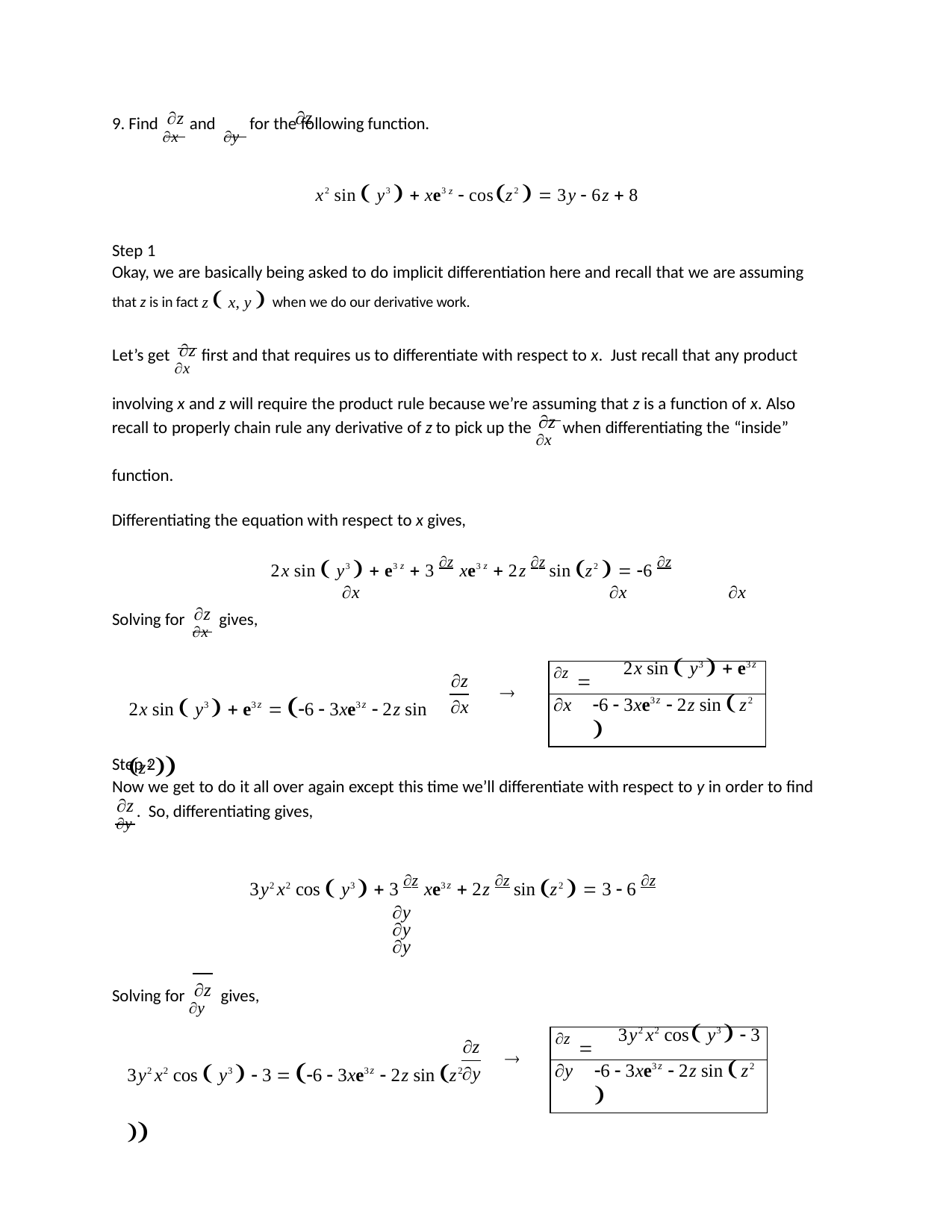

∂z	∂z
9. Find ∂x and ∂y for the following function.
x2  sin ( y3 ) + xe3 z  − cos(z2 ) = 3y − 6z + 8
Step 1
Okay, we are basically being asked to do implicit differentiation here and recall that we are assuming  that z is in fact z ( x, y ) when we do our derivative work.

∂z
Let’s get ∂x first and that requires us to differentiate with respect to x. Just recall that any product
involving x and z will require the product rule because we’re assuming that z is a function of x. Also
∂z
recall to properly chain rule any derivative of z to pick up the ∂x when differentiating the “inside”
function.

Differentiating the equation with respect to x gives,

2x sin ( y3 ) + e3 z  + 3 ∂z xe3 z  + 2z ∂z sin (z2 ) = −6 ∂z
∂x	∂x	∂x

∂z
Solving for  ∂x gives,
2x sin ( y3 ) + e3z  = (−6 − 3xe3z  − 2z sin (z2 ))

| ∂z 2x sin ( y3 ) + e3z = |  |
| --- | --- |
| ∂x | −6 − 3xe3z − 2z sin (z2 ) |
∂z
∂x
→

Step 2
Now we get to do it all over again except this time we’ll differentiate with respect to y in order to find
∂z
∂y . So, differentiating gives,

3y2 x2  cos ( y3 ) + 3 ∂z xe3z  + 2z ∂z sin (z2 ) = 3 − 6 ∂z
∂y	∂y	∂y

∂z
Solving for ∂y gives,

| ∂z 3y2 x2 cos( y3 ) − 3 = |  |
| --- | --- |
| ∂y | −6 − 3xe3z − 2z sin (z2 ) |
∂z
∂y
3y2 x2  cos ( y3 ) − 3 = (−6 − 3xe3z  − 2z sin (z2 ))
→